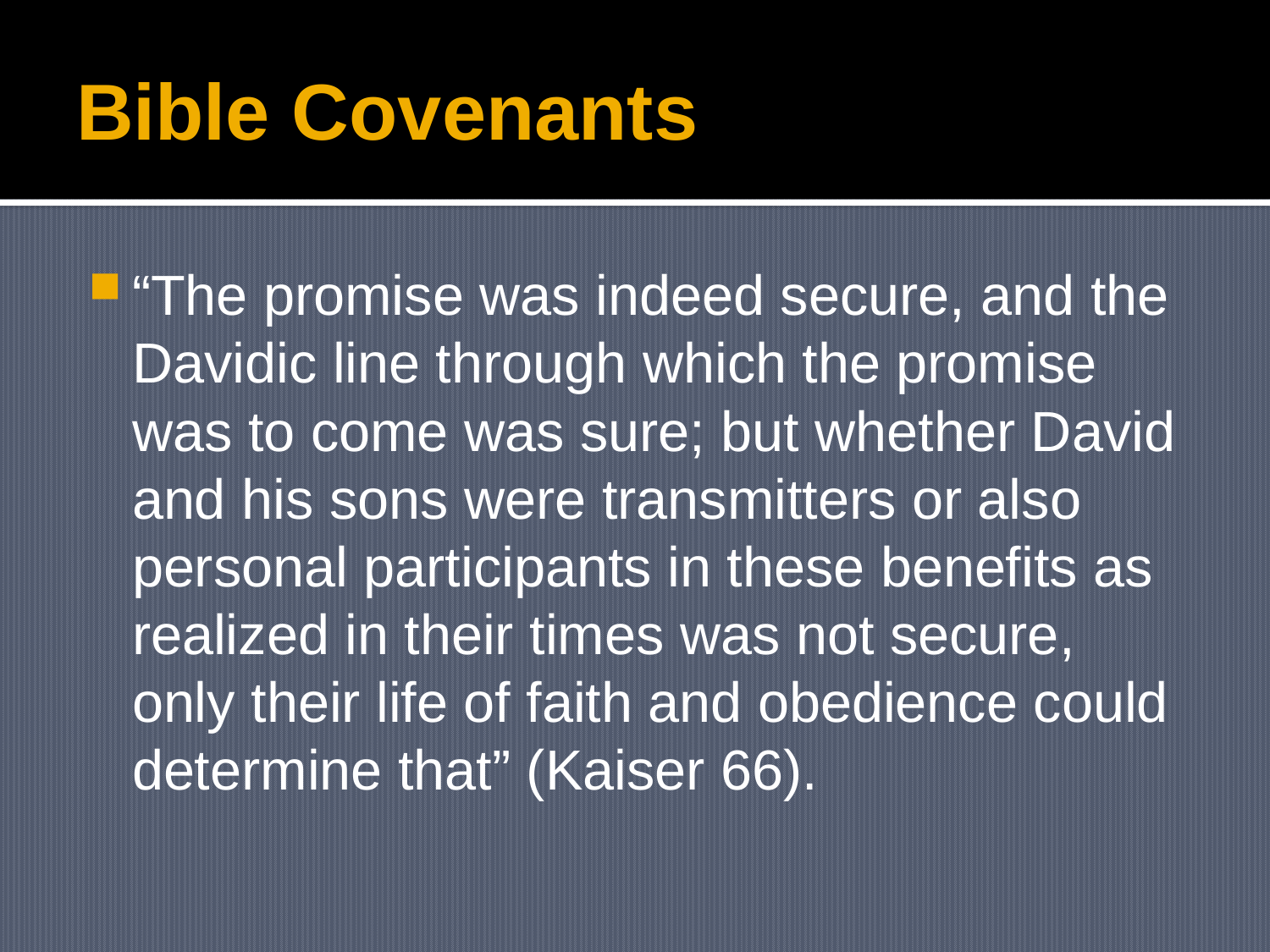

# Bible Covenants
“The promise was indeed secure, and the Davidic line through which the promise was to come was sure; but whether David and his sons were transmitters or also personal participants in these benefits as realized in their times was not secure, only their life of faith and obedience could determine that” (Kaiser 66).